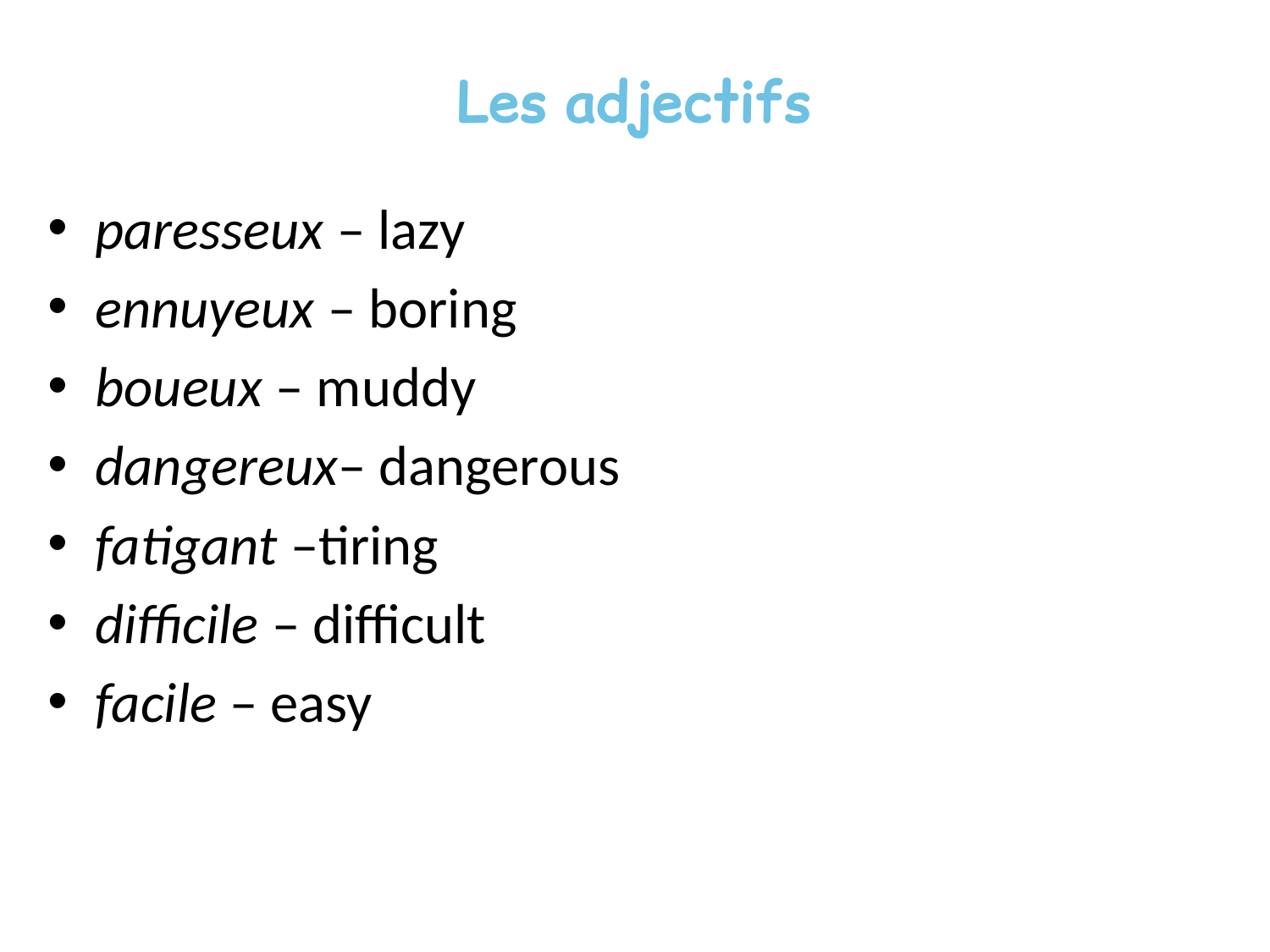

# Les adjectifs
paresseux – lazy
ennuyeux – boring
boueux – muddy
dangereux– dangerous
fatigant –tiring
difficile – difficult
facile – easy